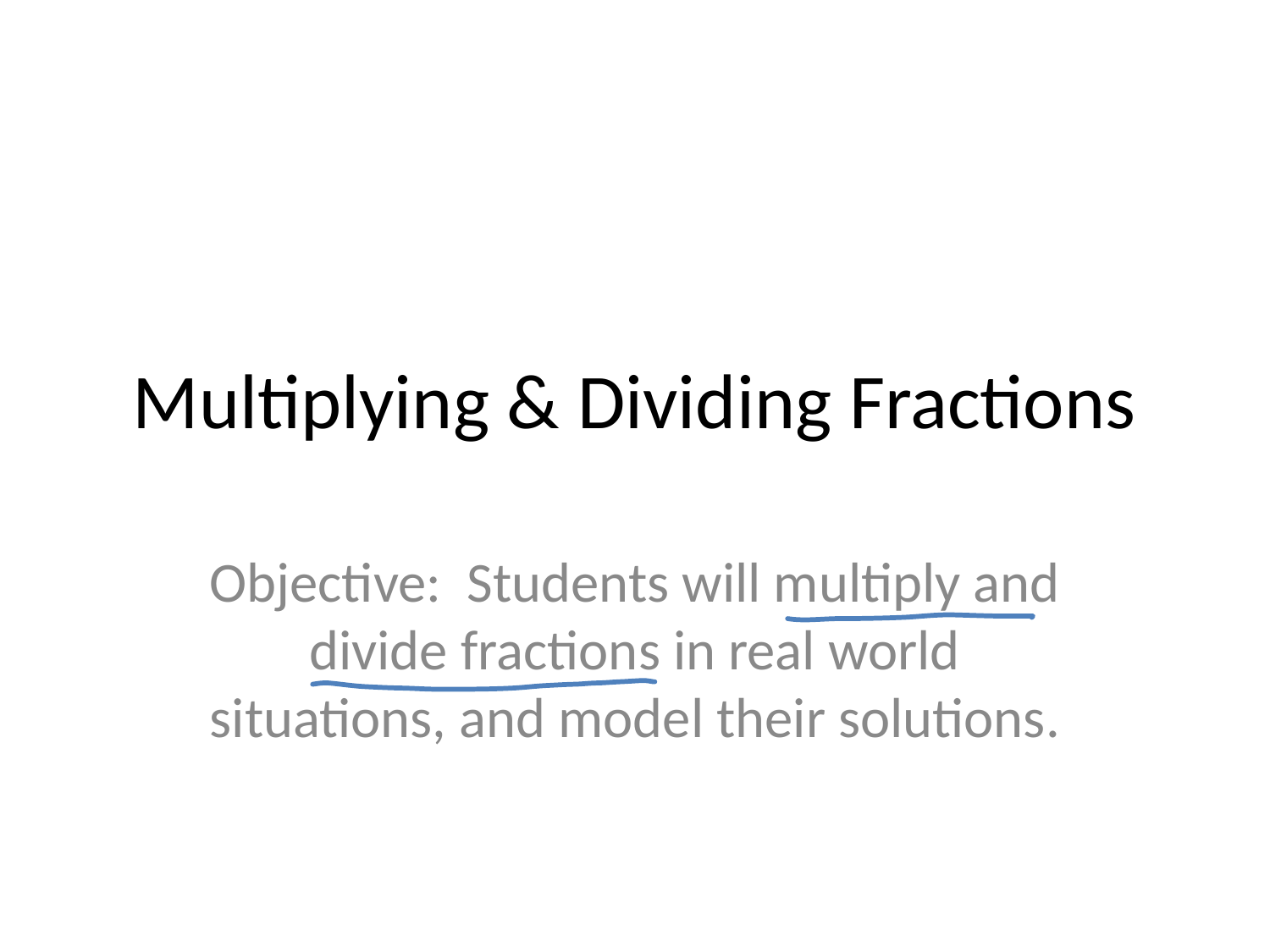

# Multiplying & Dividing Fractions
Objective:  Students will multiply and divide fractions in real world situations, and model their solutions.